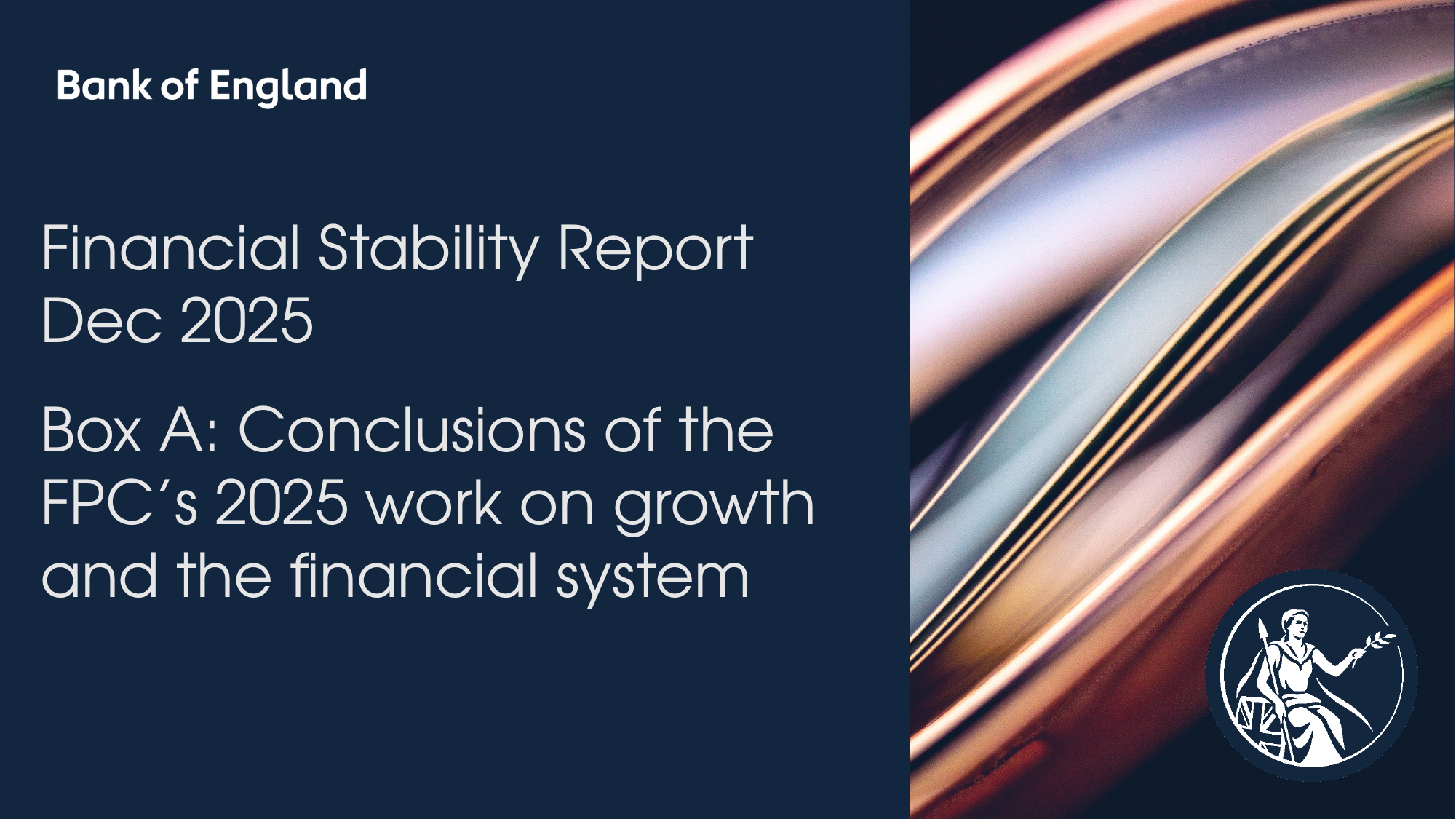

Financial Stability Report
Dec 2025
Box A: Conclusions of the FPC’s 2025 work on growth and the financial system